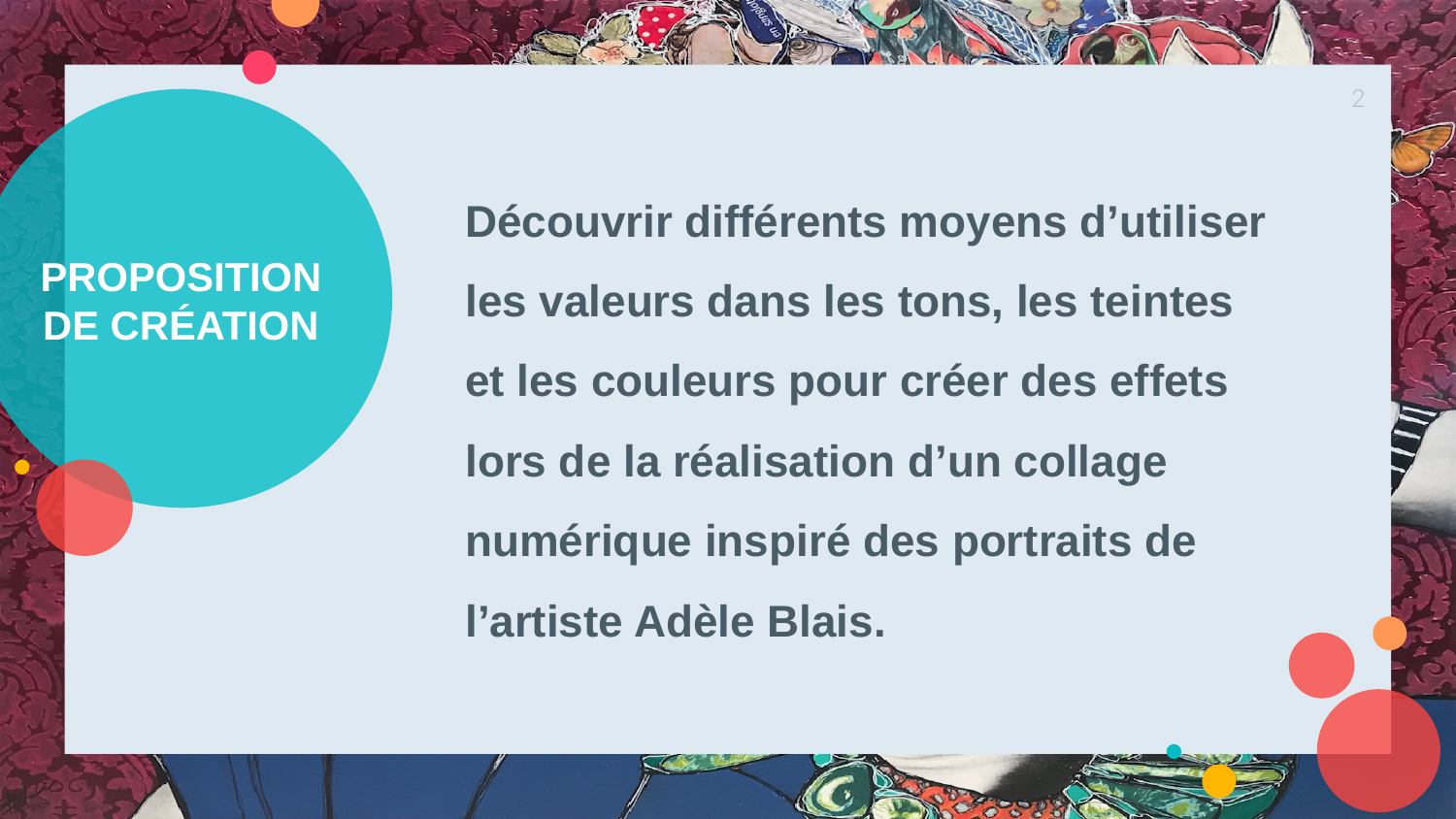

2
Découvrir différents moyens d’utiliser les valeurs dans les tons, les teintes et les couleurs pour créer des effets lors de la réalisation d’un collage numérique inspiré des portraits de l’artiste Adèle Blais.
# PROPOSITION DE CRÉATION